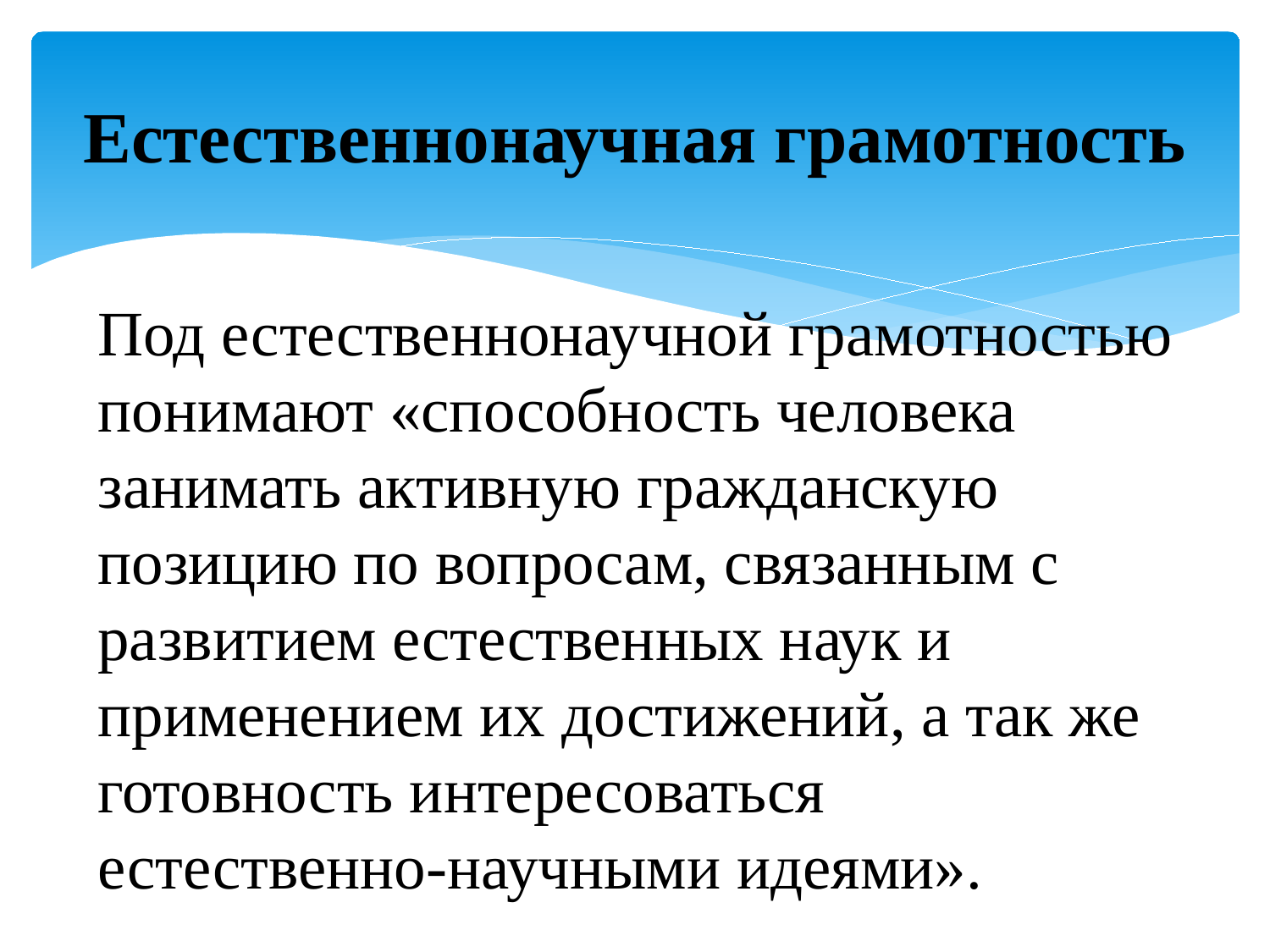

# Естественнонаучная грамотность
Под естественнонаучной грамотностью понимают «способность человека занимать активную гражданскую позицию по вопросам, связанным с развитием естественных наук и применением их достижений, а так же готовность интересоваться естественно-научными идеями».